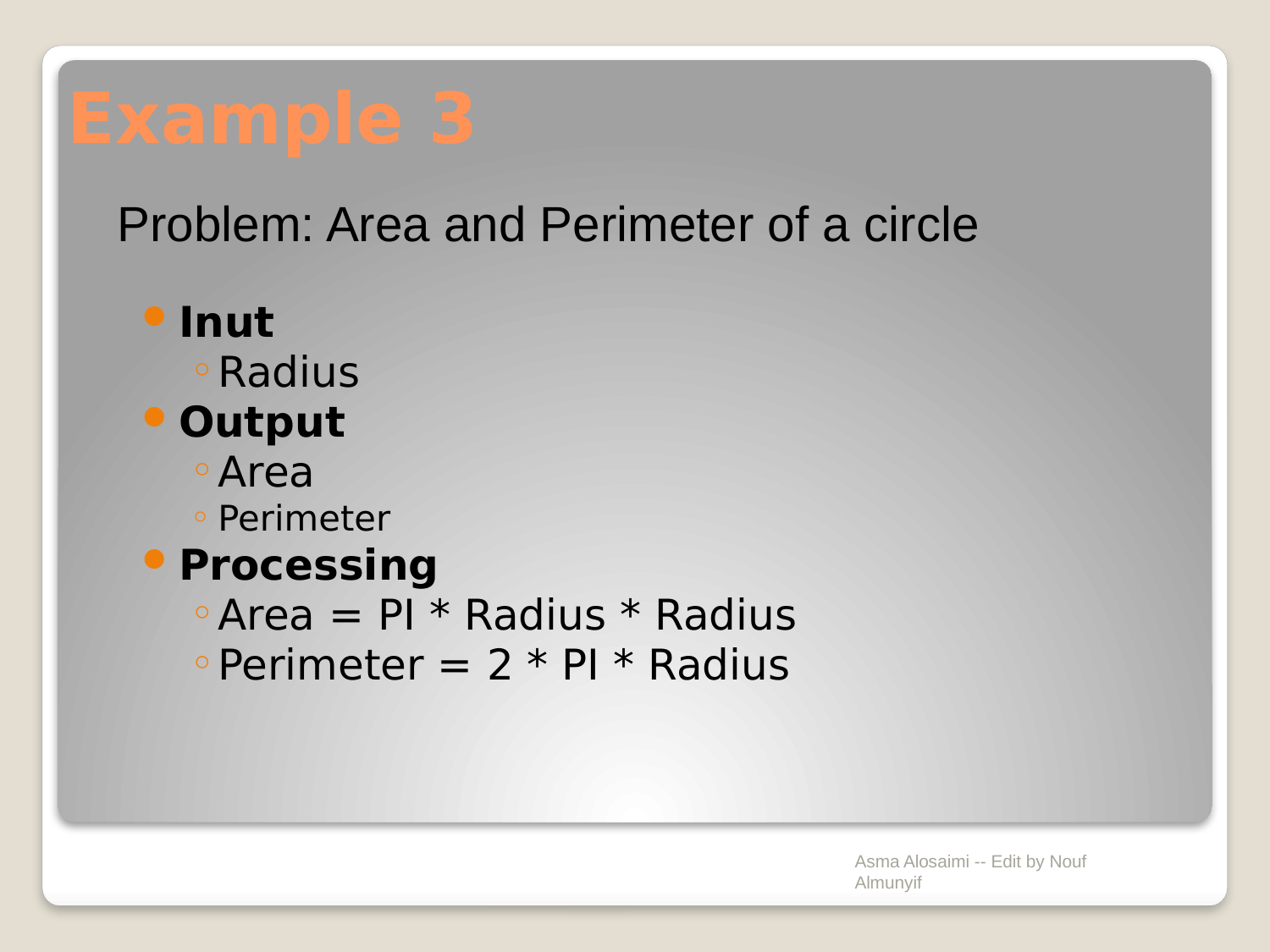

# Example 3
Problem: Area and Perimeter of a circle

Inut
Radius
Output
Area
Perimeter
Processing
Area = PI * Radius * Radius
Perimeter = 2 * PI * Radius

Asma Alosaimi -- Edit by Nouf Almunyif